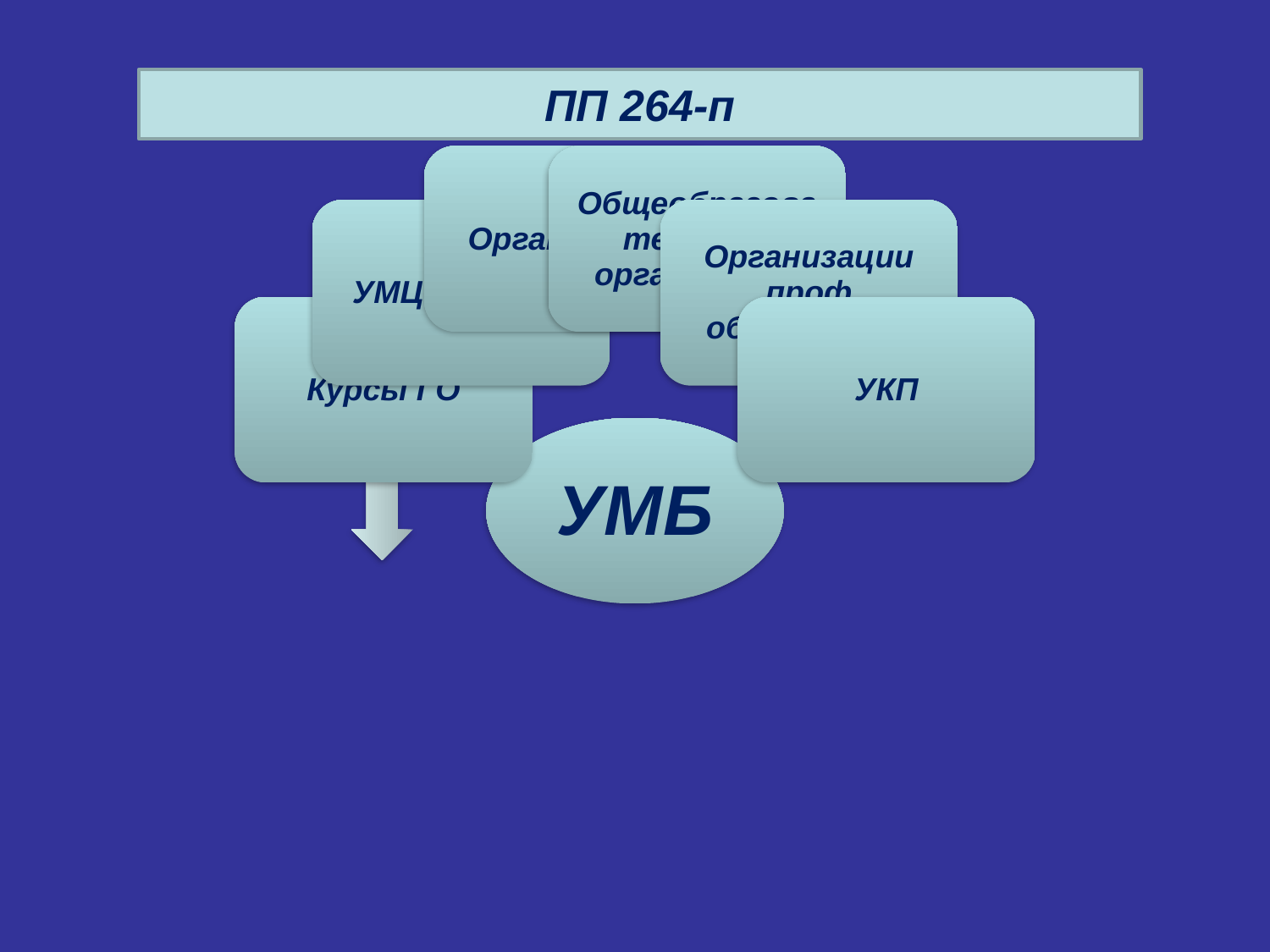

ПП 264-п
УМБ
Курсы ГО
УМЦ по ГОЧС
Организации
УКП